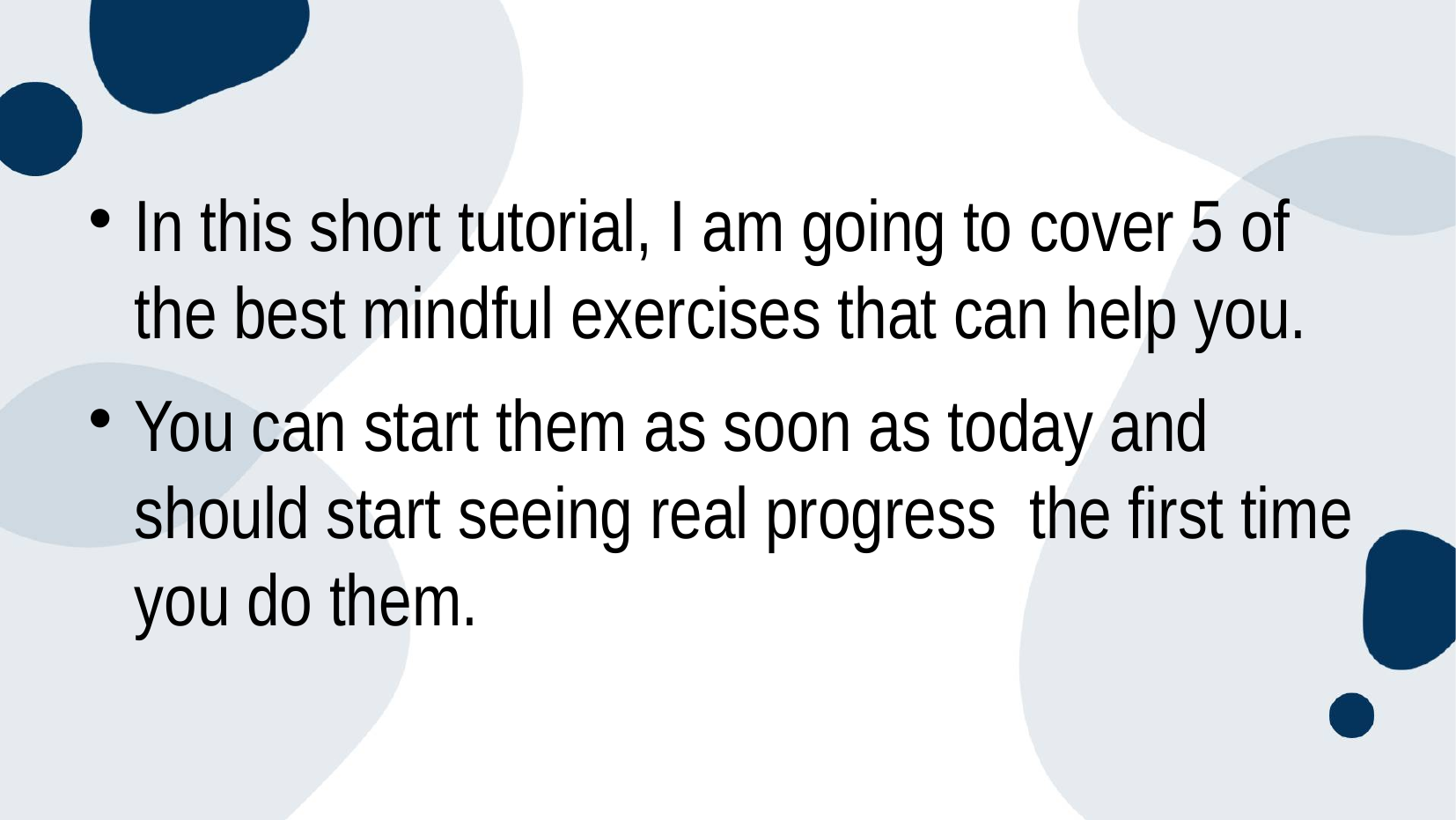

In this short tutorial, I am going to cover 5 of the best mindful exercises that can help you.
You can start them as soon as today and should start seeing real progress  the first time you do them.